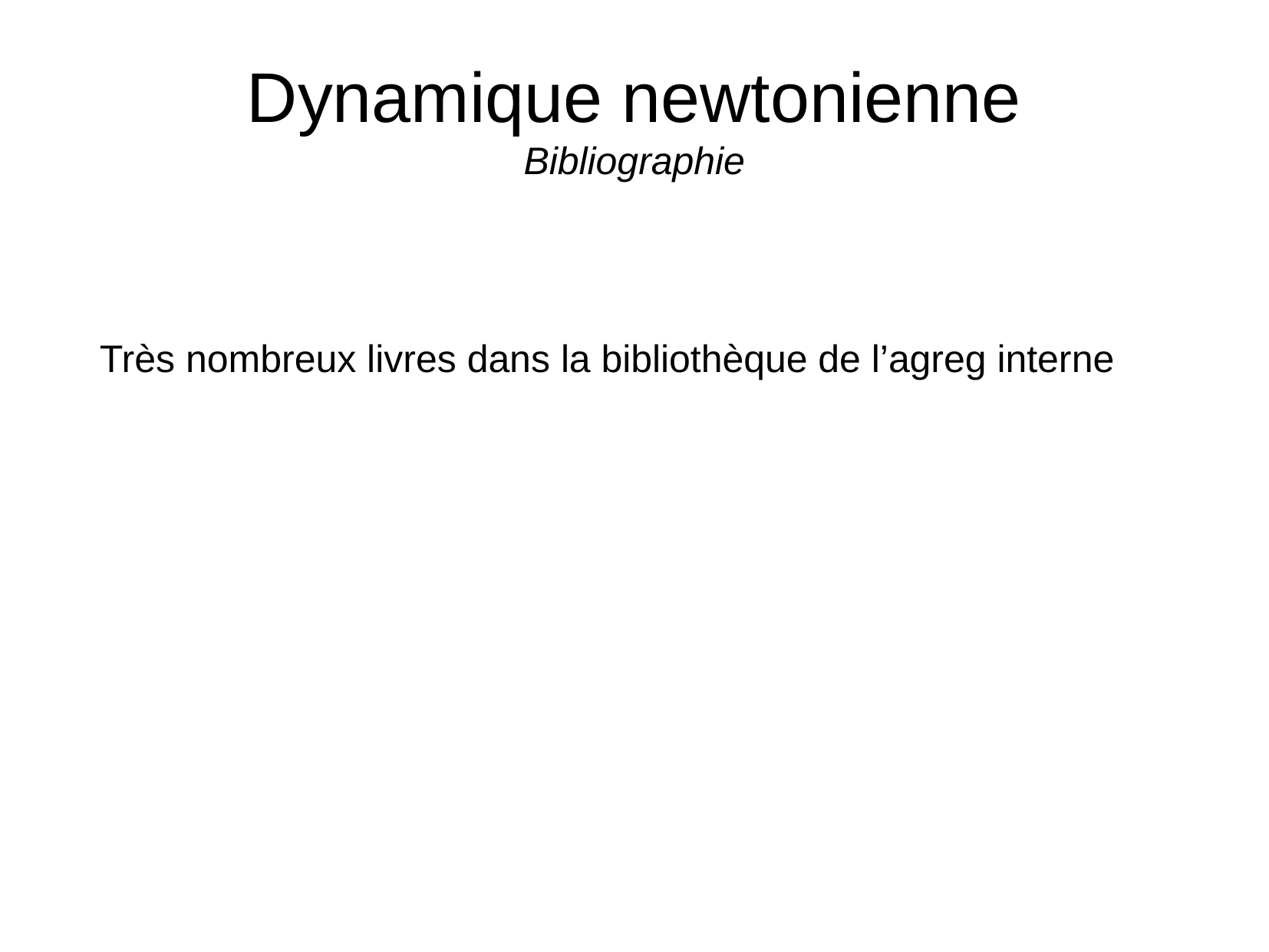

# Dynamique newtonienne Bibliographie
Très nombreux livres dans la bibliothèque de l’agreg interne